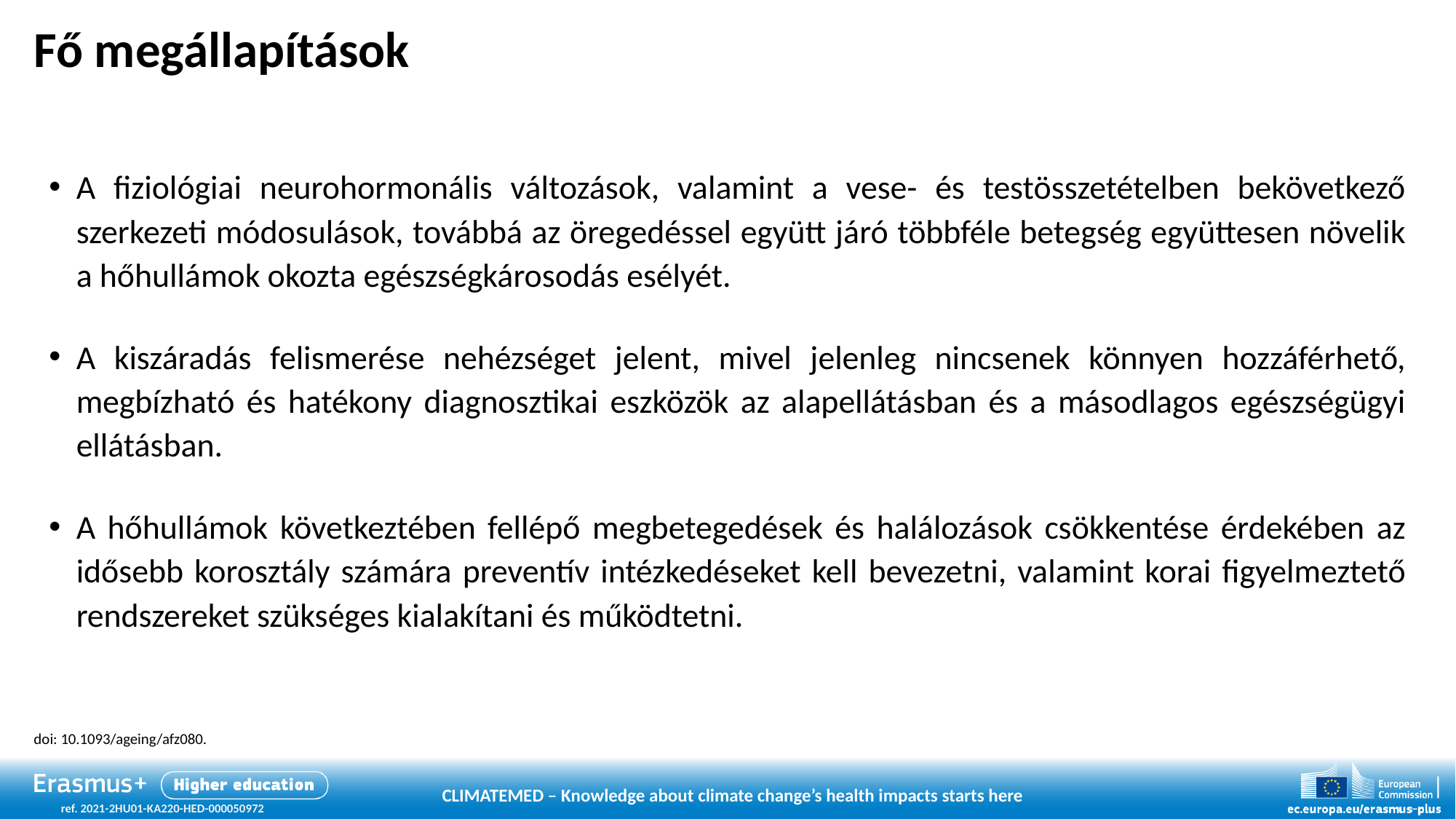

# Fő megállapítások
A fiziológiai neurohormonális változások, valamint a vese- és testösszetételben bekövetkező szerkezeti módosulások, továbbá az öregedéssel együtt járó többféle betegség együttesen növelik a hőhullámok okozta egészségkárosodás esélyét.
A kiszáradás felismerése nehézséget jelent, mivel jelenleg nincsenek könnyen hozzáférhető, megbízható és hatékony diagnosztikai eszközök az alapellátásban és a másodlagos egészségügyi ellátásban.
A hőhullámok következtében fellépő megbetegedések és halálozások csökkentése érdekében az idősebb korosztály számára preventív intézkedéseket kell bevezetni, valamint korai figyelmeztető rendszereket szükséges kialakítani és működtetni.
doi: 10.1093/ageing/afz080.